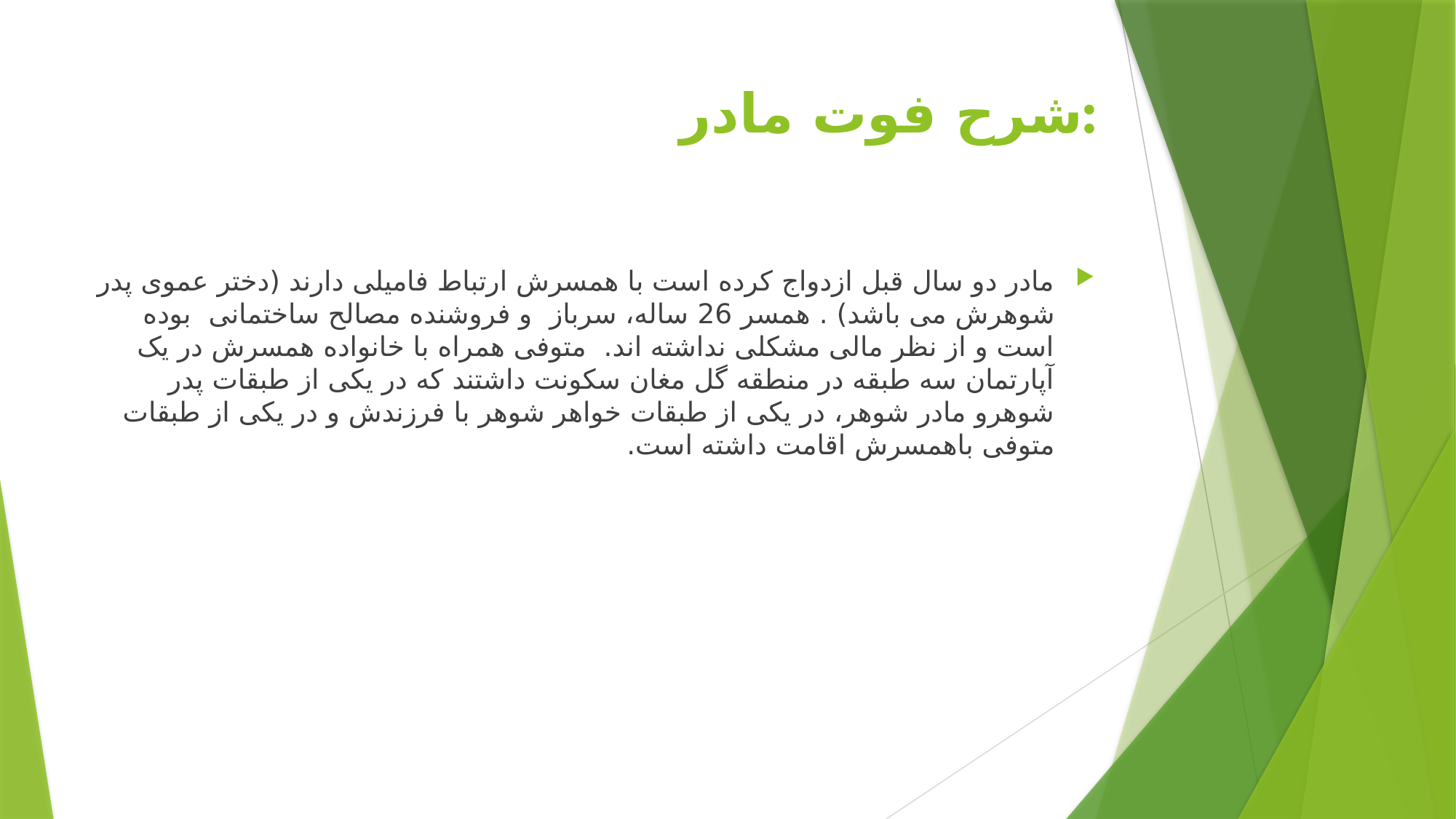

# شرح فوت مادر:
مادر دو سال قبل ازدواج کرده است با همسرش ارتباط فامیلی دارند (دختر عموی پدر شوهرش می باشد) . همسر 26 ساله، سرباز  و فروشنده مصالح ساختمانی  بوده است و از نظر مالی مشکلی نداشته اند.  متوفی همراه با خانواده همسرش در یک آپارتمان سه طبقه در منطقه گل مغان سکونت داشتند که در یکی از طبقات پدر شوهرو مادر شوهر، در یکی از طبقات خواهر شوهر با فرزندش و در یکی از طبقات متوفی باهمسرش اقامت داشته است.